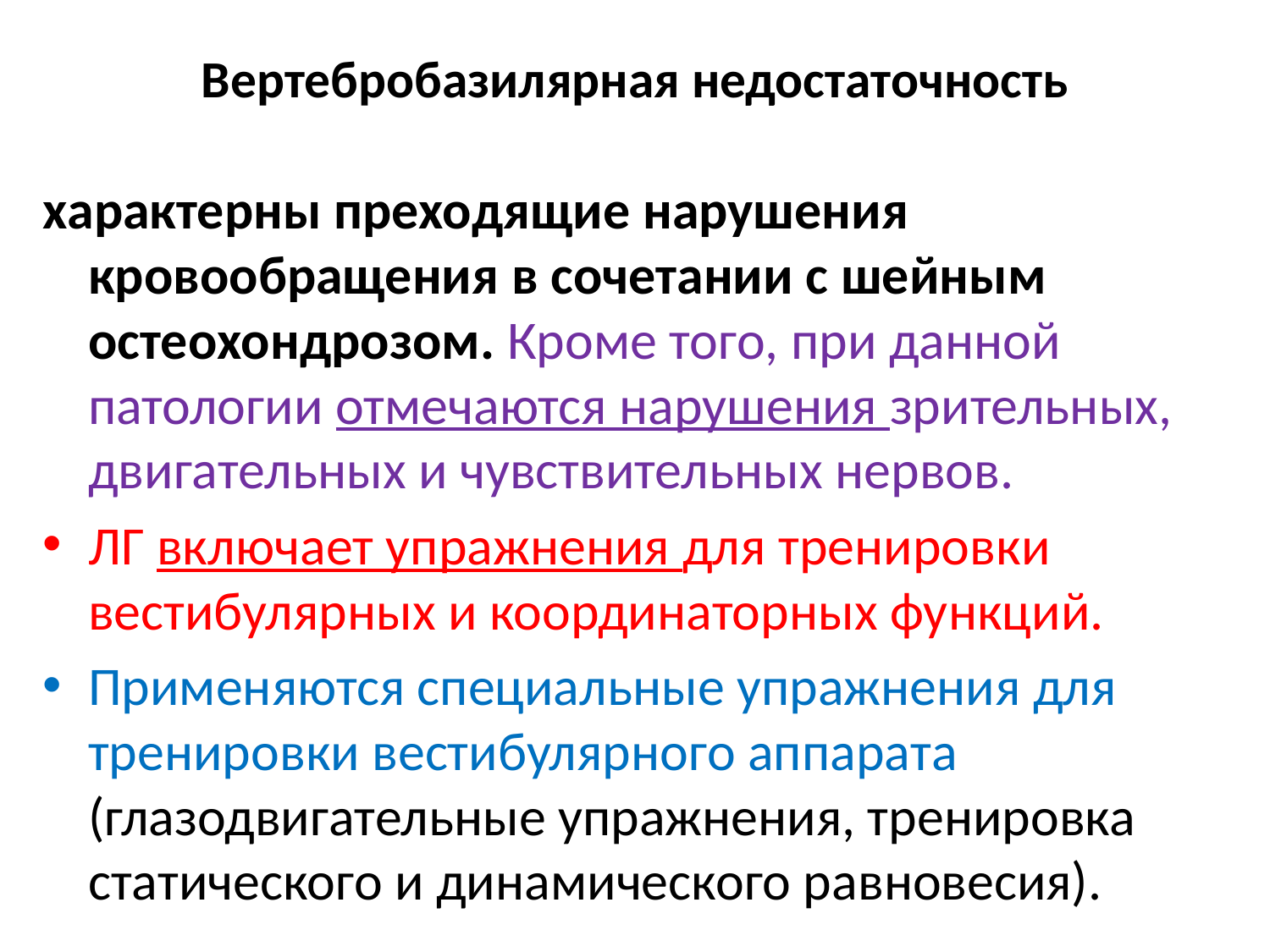

# Вертебробазилярная недостаточность
характерны преходящие нарушения кровообращения в сочетании с шейным остеохондрозом. Кроме того, при данной патологии отмечаются нарушения зрительных, двигательных и чувствительных нервов.
ЛГ включает упражнения для тренировки вестибулярных и координаторных функций.
Применяются специальные упражнения для тренировки вестибулярного аппарата (глазодвигательные упражнения, тренировка статического и динамического равновесия).